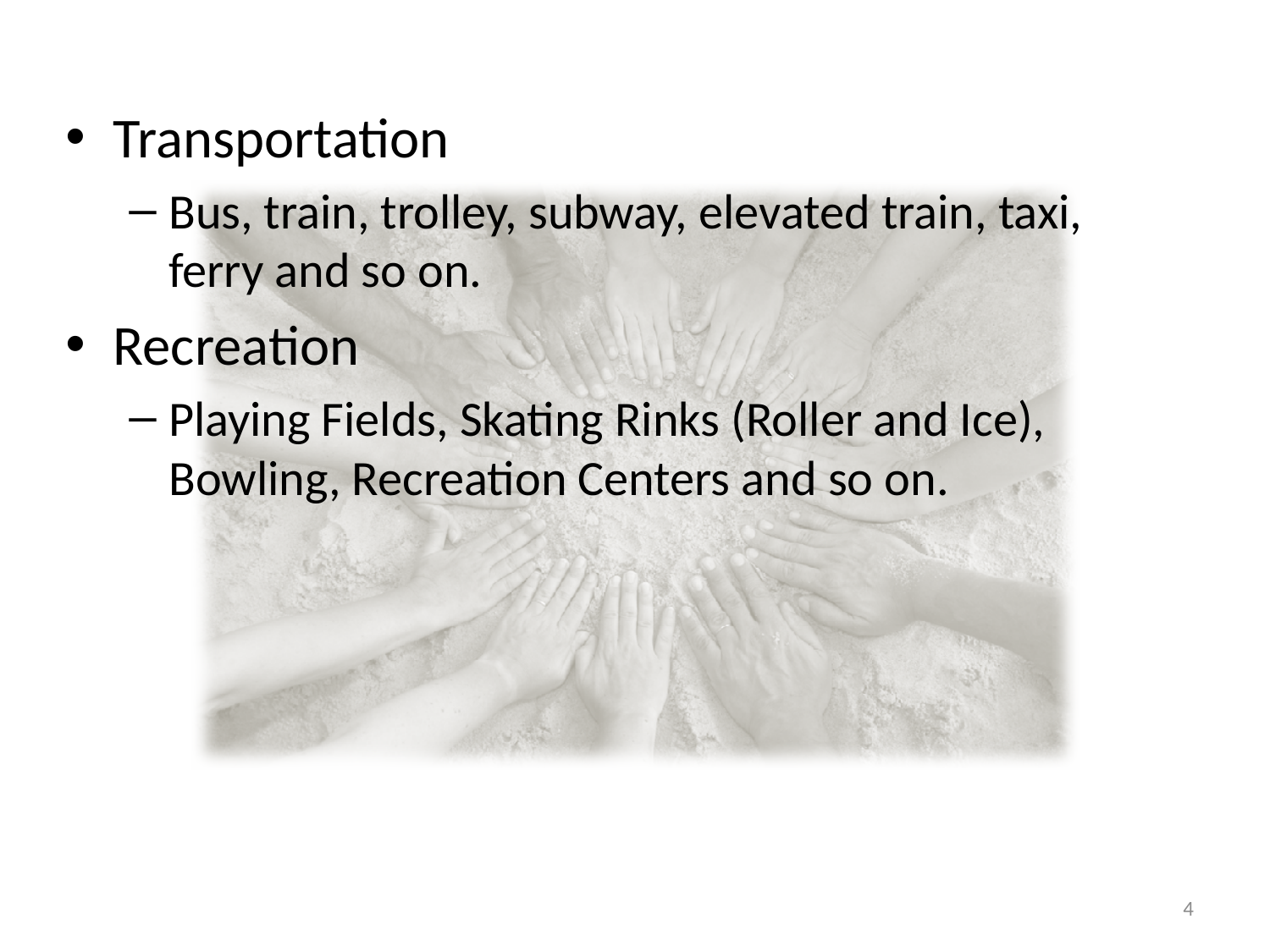

Transportation
Bus, train, trolley, subway, elevated train, taxi, ferry and so on.
Recreation
Playing Fields, Skating Rinks (Roller and Ice), Bowling, Recreation Centers and so on.

4